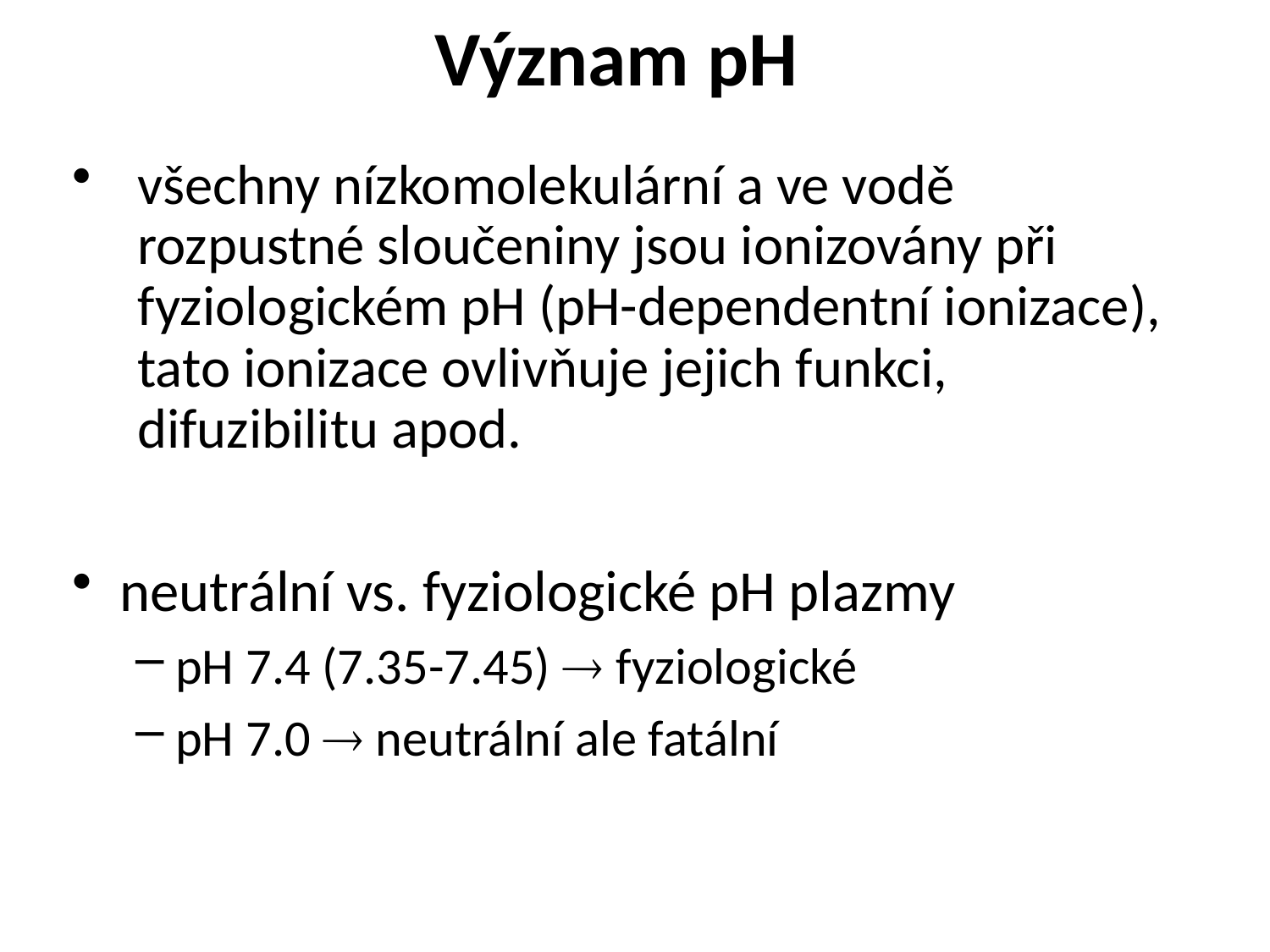

# Význam pH
všechny nízkomolekulární a ve vodě rozpustné sloučeniny jsou ionizovány při fyziologickém pH (pH-dependentní ionizace), tato ionizace ovlivňuje jejich funkci, difuzibilitu apod.

neutrální vs. fyziologické pH plazmy
pH 7.4 (7.35-7.45) → fyziologické
pH 7.0 → neutrální ale fatální